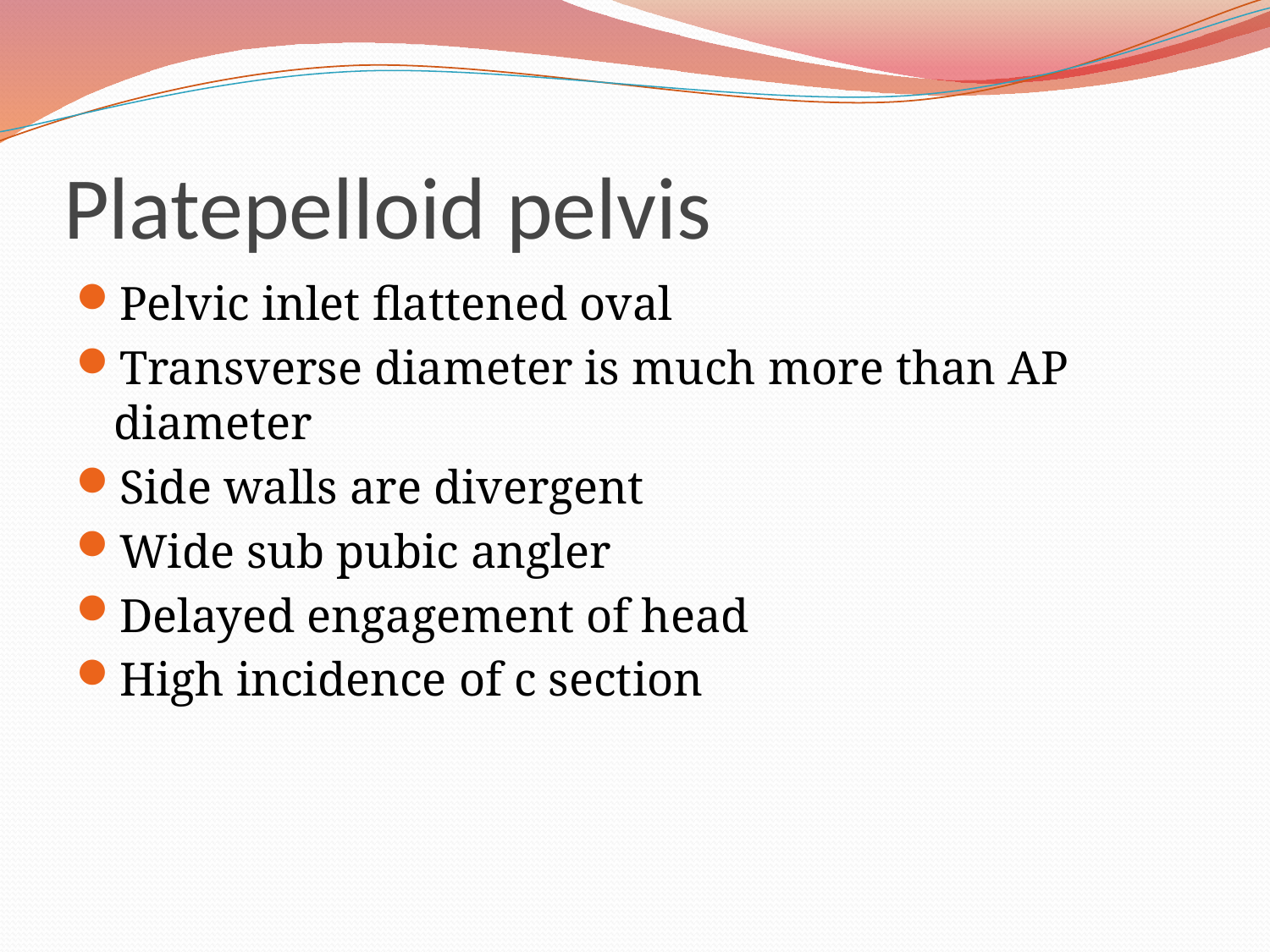

# Platepelloid pelvis
Pelvic inlet flattened oval
Transverse diameter is much more than AP diameter
Side walls are divergent
Wide sub pubic angler
Delayed engagement of head
High incidence of c section